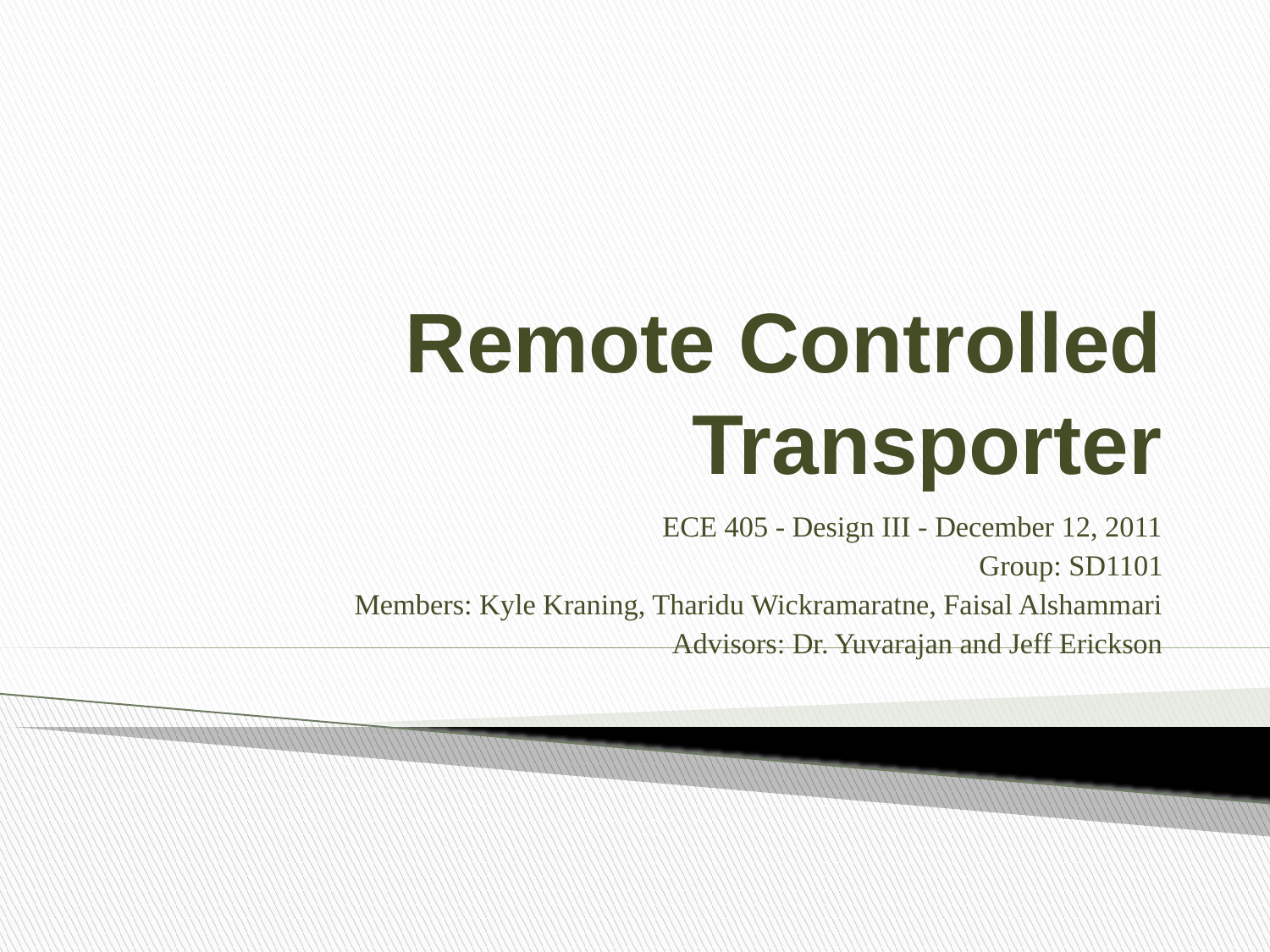

# Remote Controlled Transporter
ECE 405 - Design III - December 12, 2011
Group: SD1101
Members: Kyle Kraning, Tharidu Wickramaratne, Faisal Alshammari
Advisors: Dr. Yuvarajan and Jeff Erickson